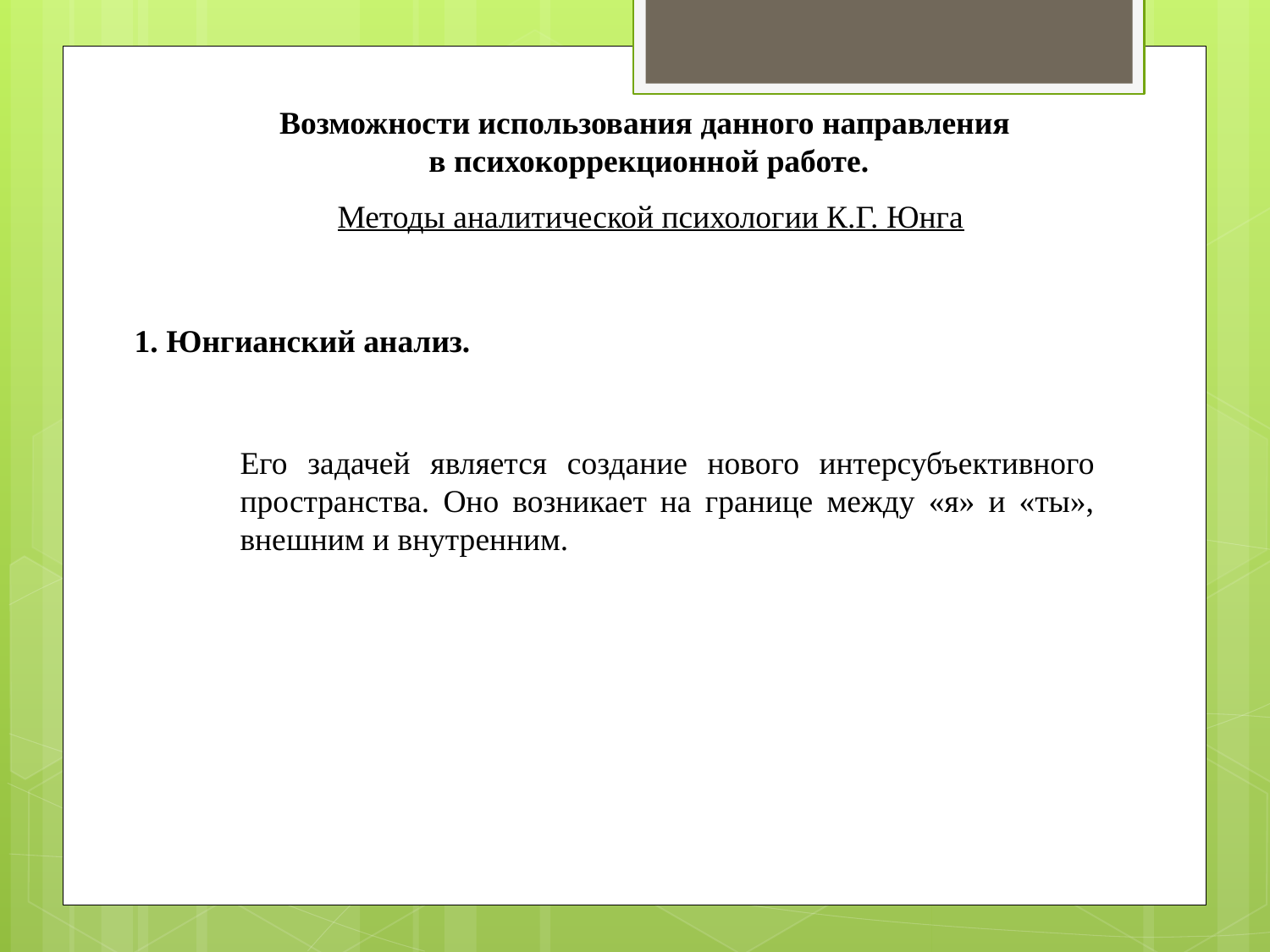

Возможности использования данного направления
 в психокоррекционной работе.
Методы аналитической психологии К.Г. Юнга
1. Юнгианский анализ.
Его задачей является создание нового интерсубъективного пространства. Оно возникает на границе между «я» и «ты», внешним и внутренним.